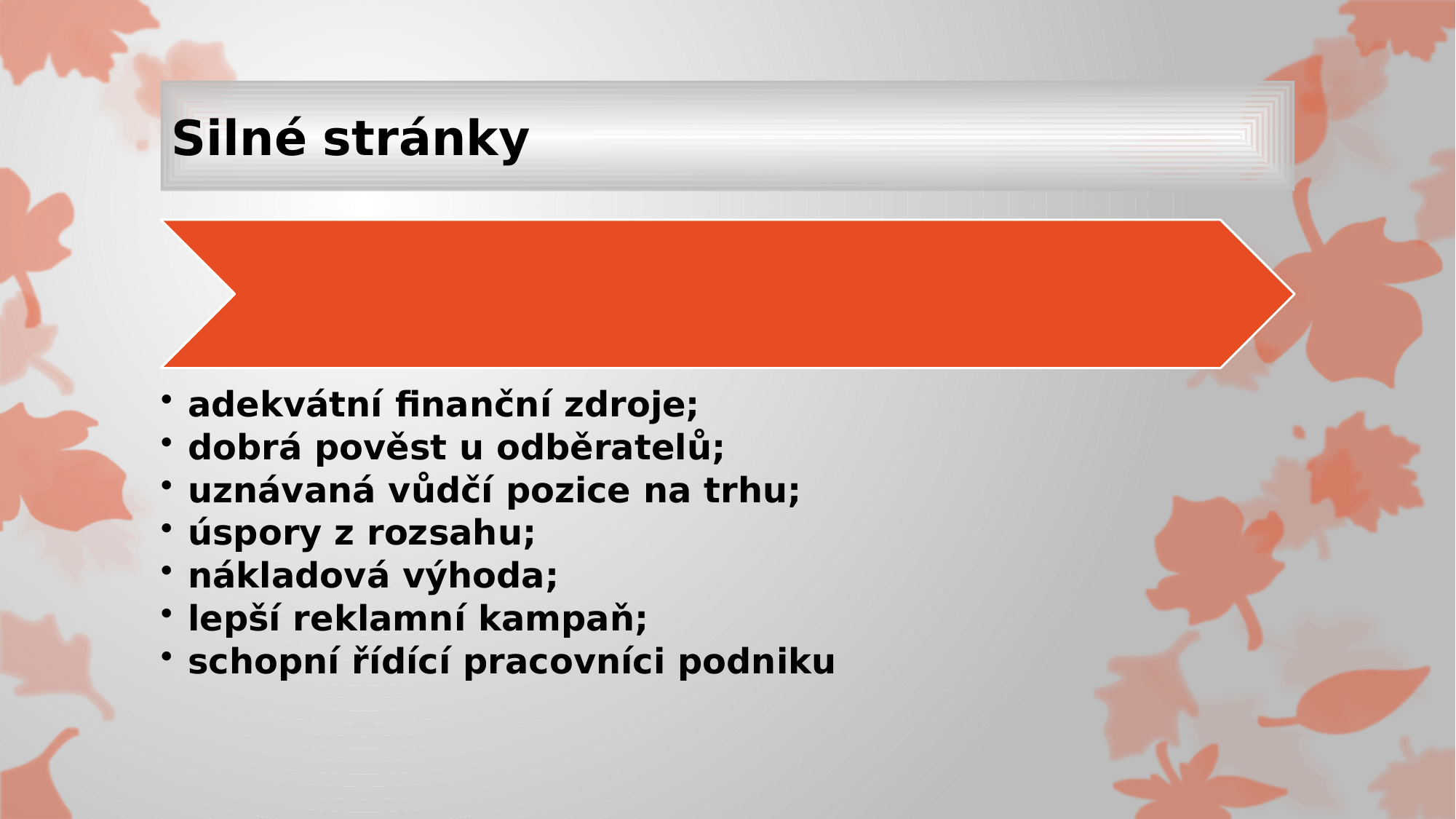

# Silné stránky

adekvátní finanční zdroje;
dobrá pověst u odběratelů;
uznávaná vůdčí pozice na trhu;
úspory z rozsahu;
nákladová výhoda;
lepší reklamní kampaň;
schopní řídící pracovníci podniku